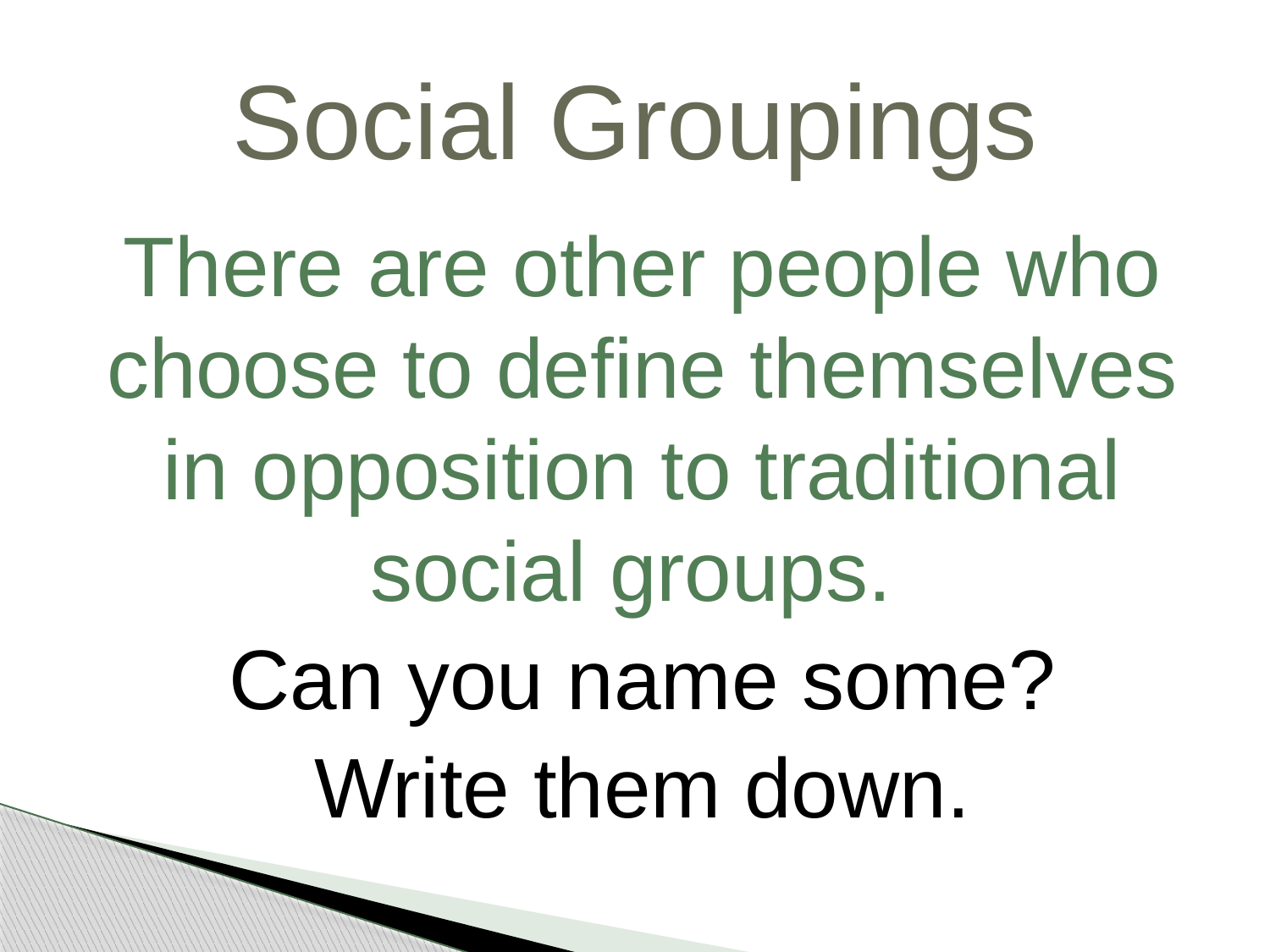

# Social Groupings
There are other people who choose to define themselves in opposition to traditional social groups.
Can you name some?
Write them down.